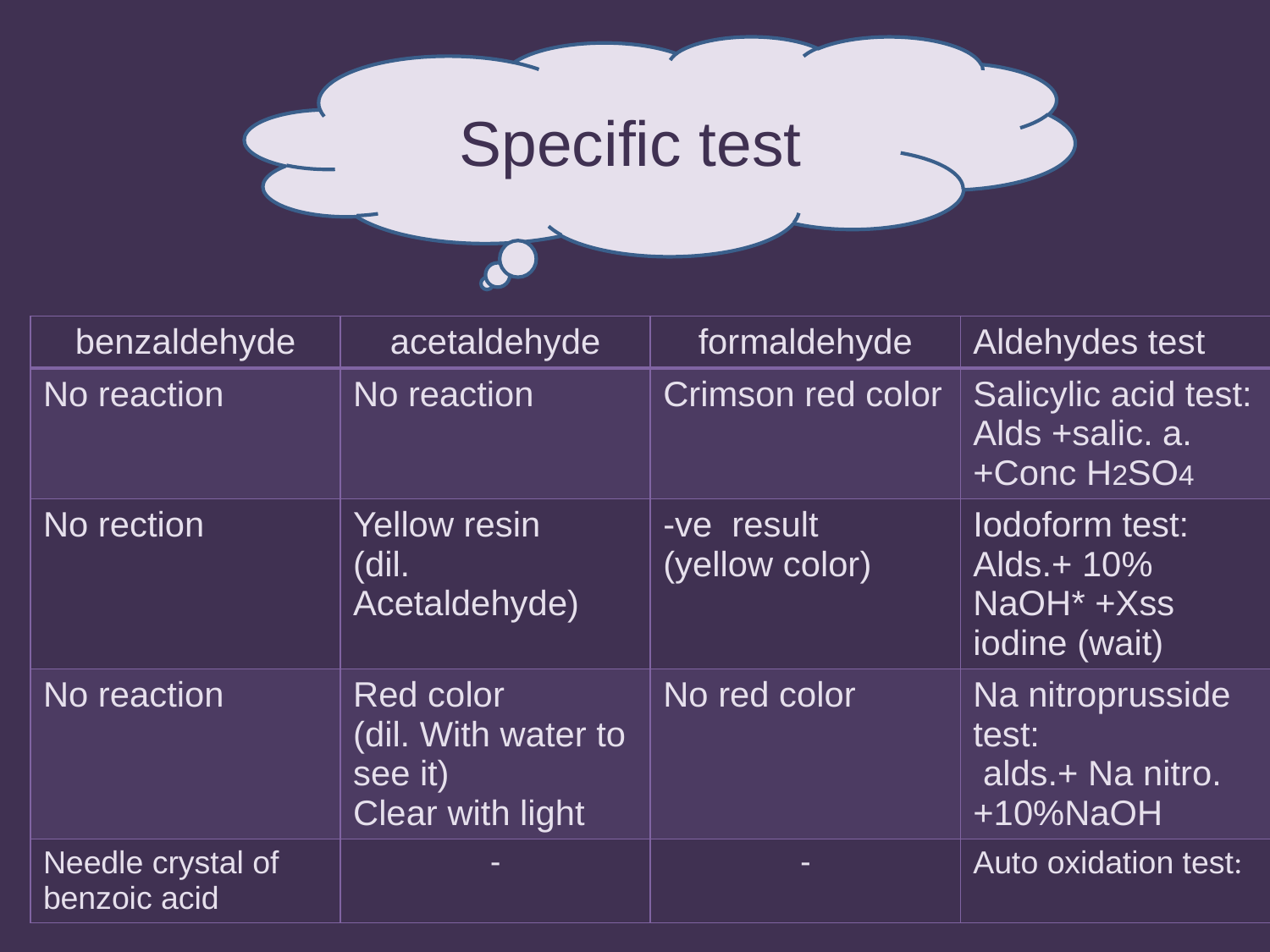

Specific test
| benzaldehyde | acetaldehyde | formaldehyde | Aldehydes test |
| --- | --- | --- | --- |
| No reaction | No reaction | Crimson red color | Salicylic acid test: Alds +salic. a. +Conc H2SO4 |
| No rection | Yellow resin (dil. Acetaldehyde) | -ve result (yellow color) | Iodoform test: Alds.+ 10% NaOH\* +Xss iodine (wait) |
| No reaction | Red color (dil. With water to see it) Clear with light | No red color | Na nitroprusside test: alds.+ Na nitro. +10%NaOH |
| Needle crystal of benzoic acid | - | - | Auto oxidation test: |